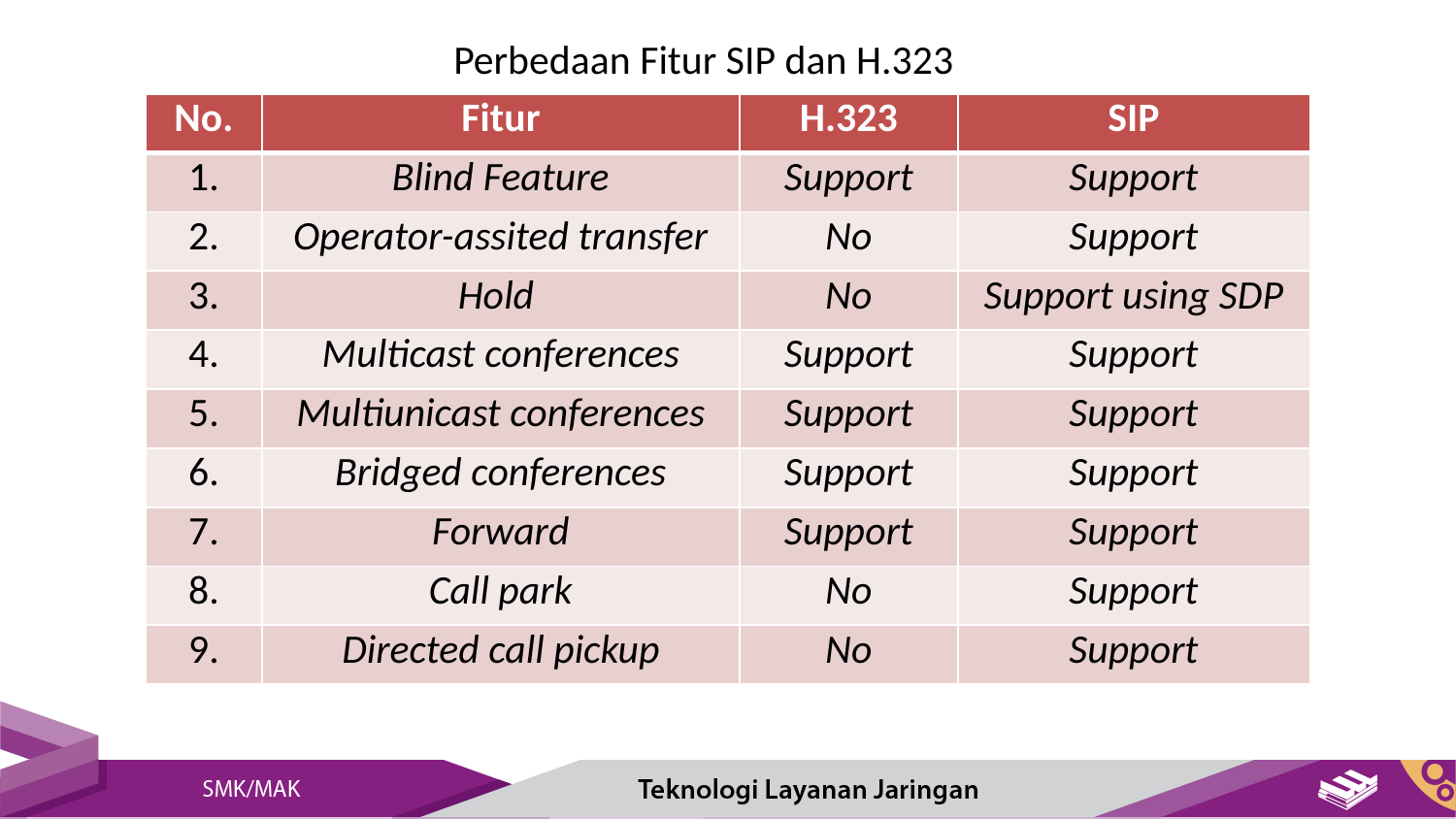

Perbedaan Fitur SIP dan H.323
| No. | Fitur | H.323 | SIP |
| --- | --- | --- | --- |
| 1. | Blind Feature | Support | Support |
| 2. | Operator-assited transfer | No | Support |
| 3. | Hold | No | Support using SDP |
| 4. | Multicast conferences | Support | Support |
| 5. | Multiunicast conferences | Support | Support |
| 6. | Bridged conferences | Support | Support |
| 7. | Forward | Support | Support |
| 8. | Call park | No | Support |
| 9. | Directed call pickup | No | Support |